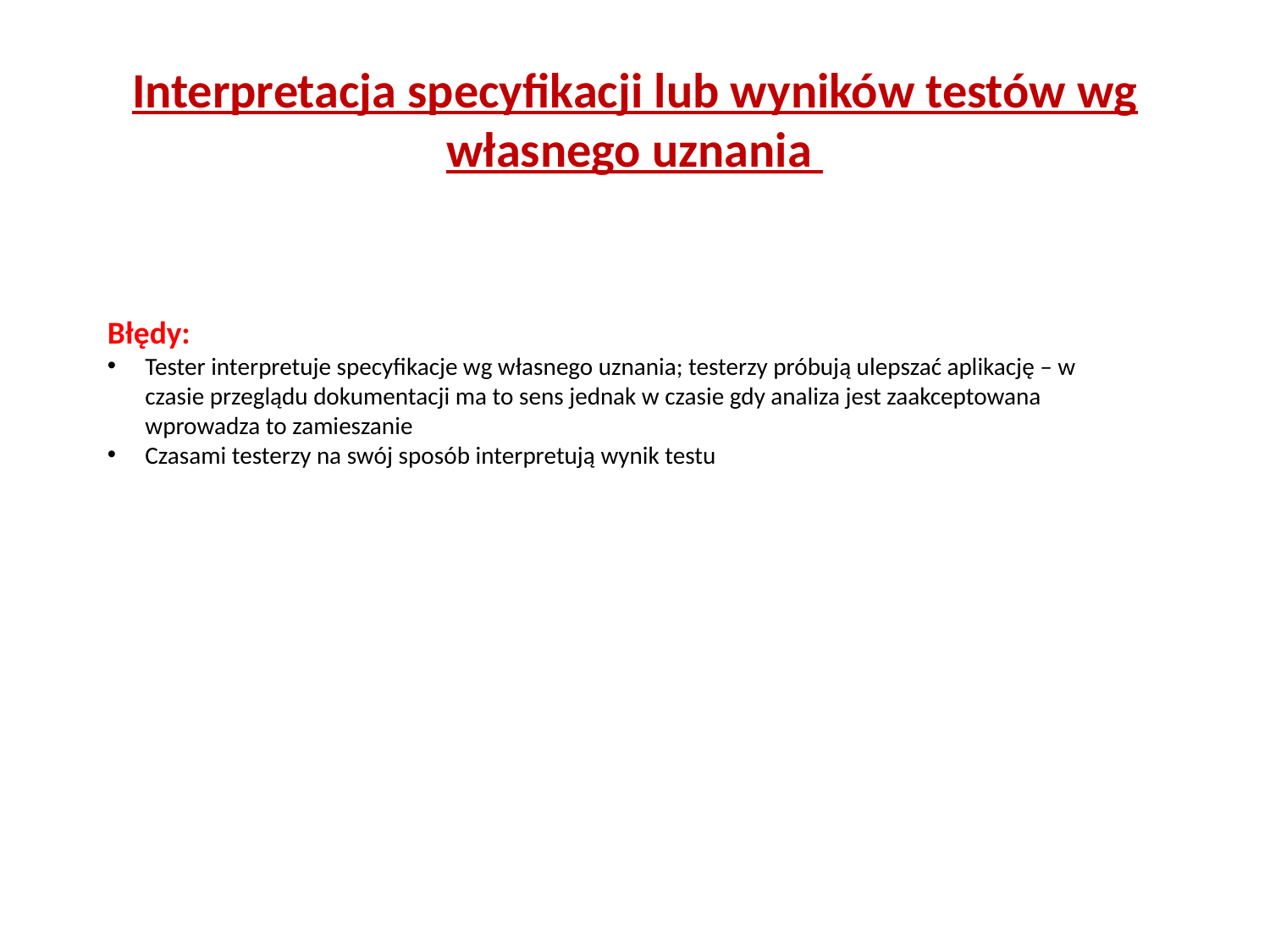

# Interpretacja specyfikacji lub wyników testów wg własnego uznania
Błędy:
Tester interpretuje specyfikacje wg własnego uznania; testerzy próbują ulepszać aplikację – w czasie przeglądu dokumentacji ma to sens jednak w czasie gdy analiza jest zaakceptowana wprowadza to zamieszanie
Czasami testerzy na swój sposób interpretują wynik testu